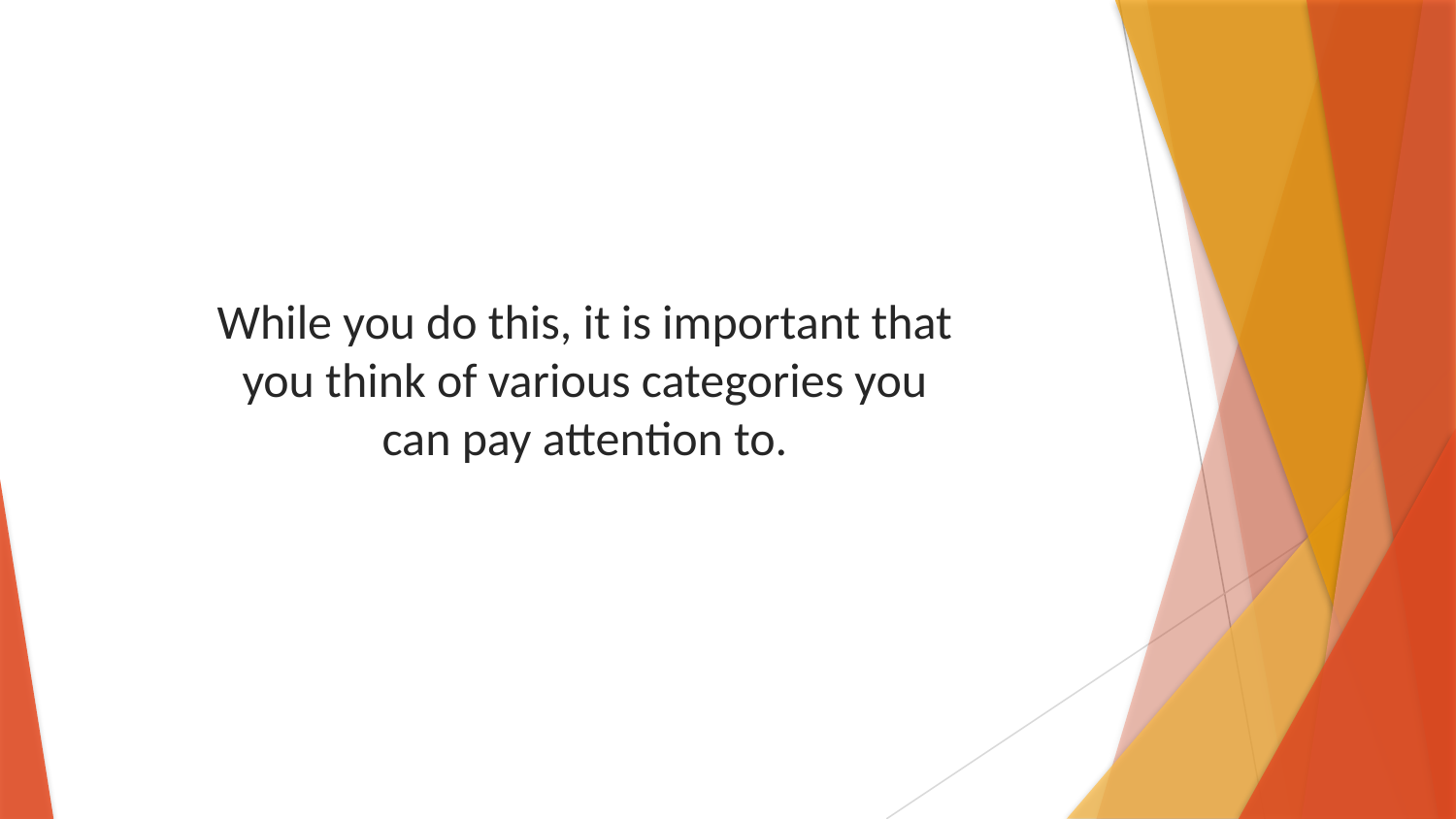

While you do this, it is important that you think of various categories you can pay attention to.